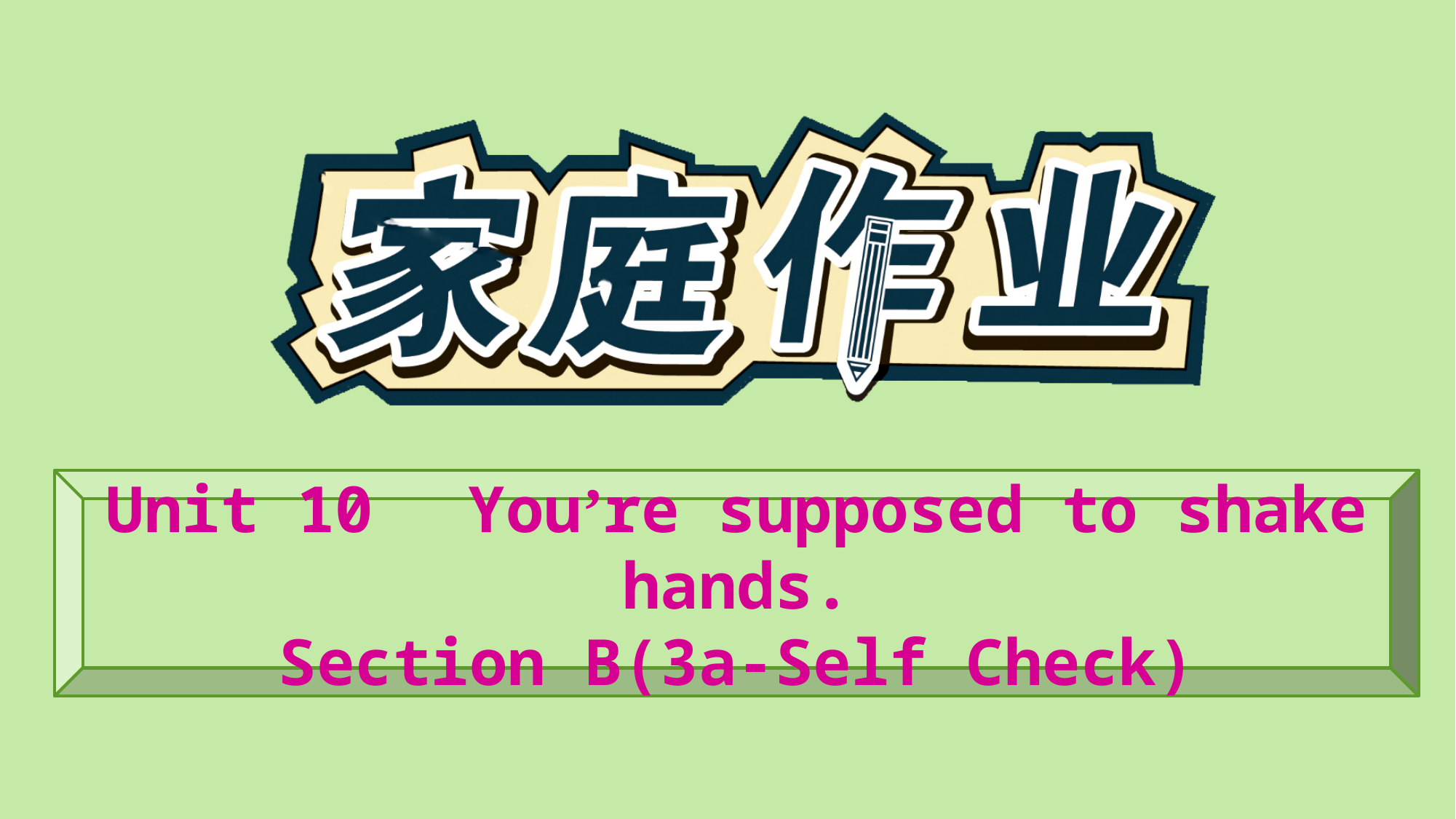

Unit 10　You’re supposed to shake hands.
Section B(3a-Self Check)